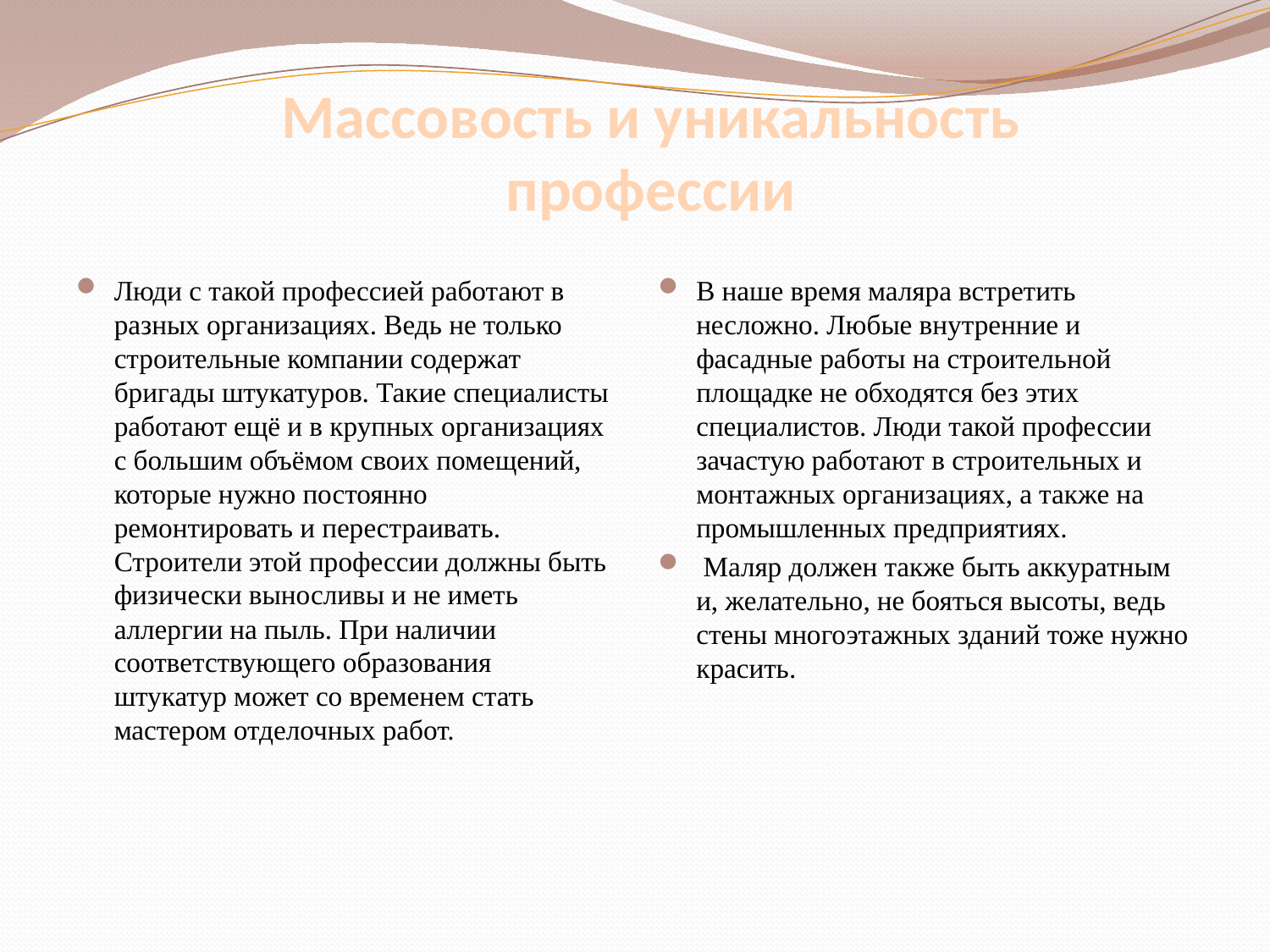

# Массовость и уникальность профессии
Люди с такой профессией работают в разных организациях. Ведь не только строительные компании содержат бригады штукатуров. Такие специалисты работают ещё и в крупных организациях с большим объёмом своих помещений, которые нужно постоянно ремонтировать и перестраивать.  Строители этой профессии должны быть физически выносливы и не иметь аллергии на пыль. При наличии соответствующего образования штукатур может со временем стать мастером отделочных работ.

В наше время маляра встретить несложно. Любые внутренние и фасадные работы на строительной площадке не обходятся без этих специалистов. Люди такой профессии зачастую работают в строительных и монтажных организациях, а также на промышленных предприятиях.
 Маляр должен также быть аккуратным и, желательно, не бояться высоты, ведь стены многоэтажных зданий тоже нужно красить.